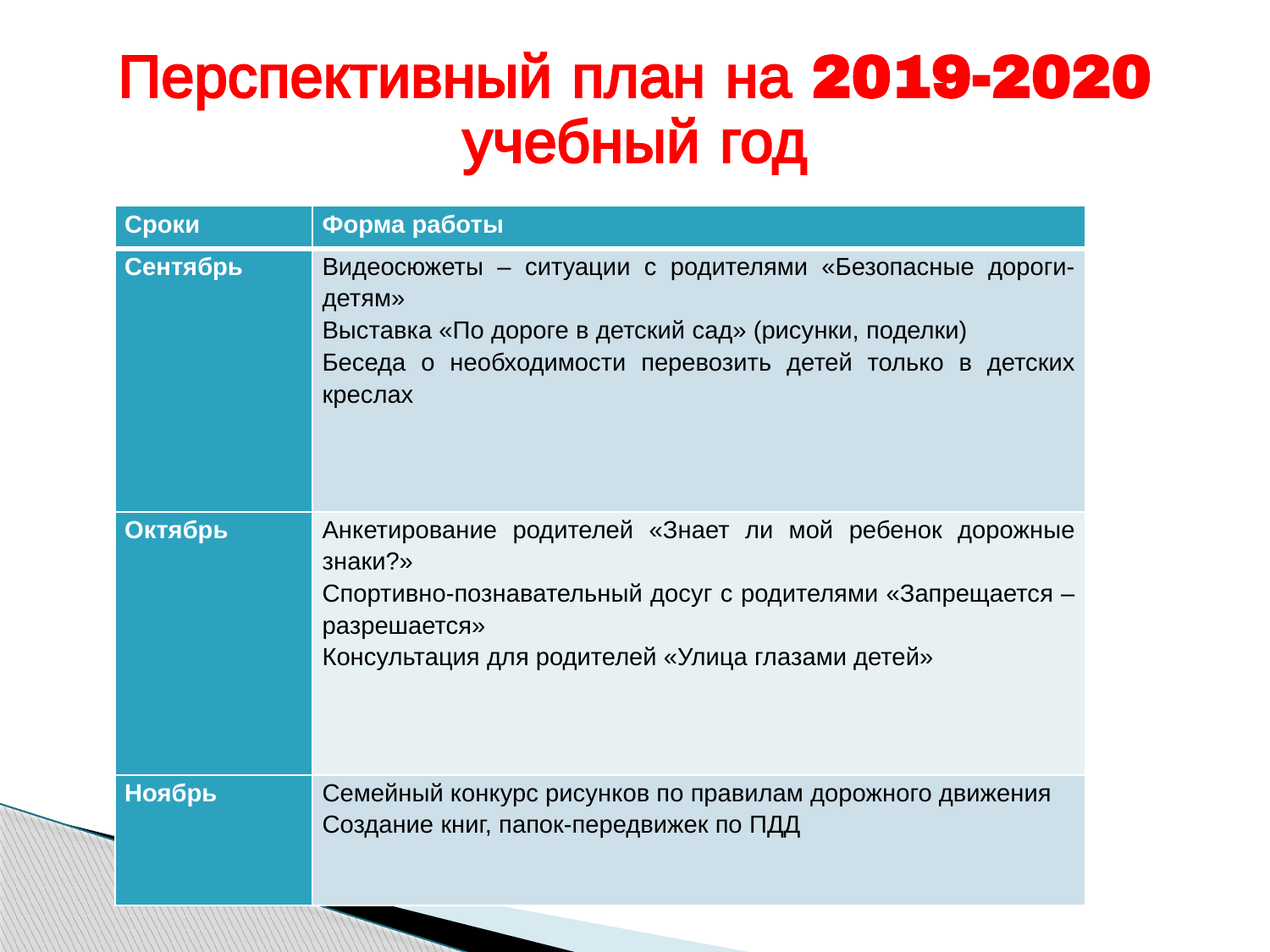

# Перспективный план на 2019-2020 учебный год
| Сроки | Форма работы |
| --- | --- |
| Сентябрь | Видеосюжеты – ситуации с родителями «Безопасные дороги- детям» Выставка «По дороге в детский сад» (рисунки, поделки) Беседа о необходимости перевозить детей только в детских креслах |
| Октябрь | Анкетирование родителей «Знает ли мой ребенок дорожные знаки?» Спортивно-познавательный досуг с родителями «Запрещается – разрешается» Консультация для родителей «Улица глазами детей» |
| Ноябрь | Семейный конкурс рисунков по правилам дорожного движения Создание книг, папок-передвижек по ПДД |